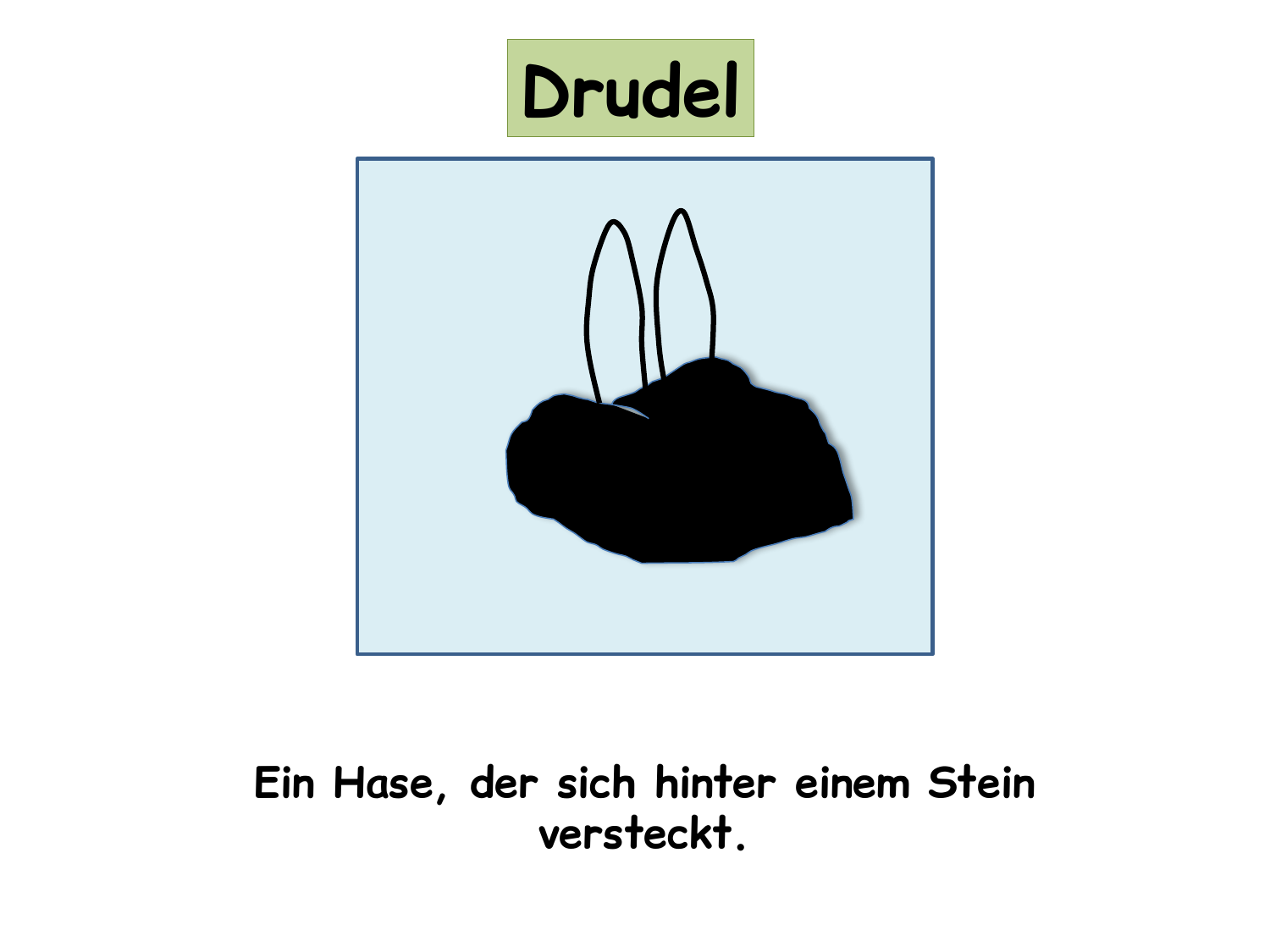

Drudel

# Ein Hase, der sich hinter einem Stein versteckt.